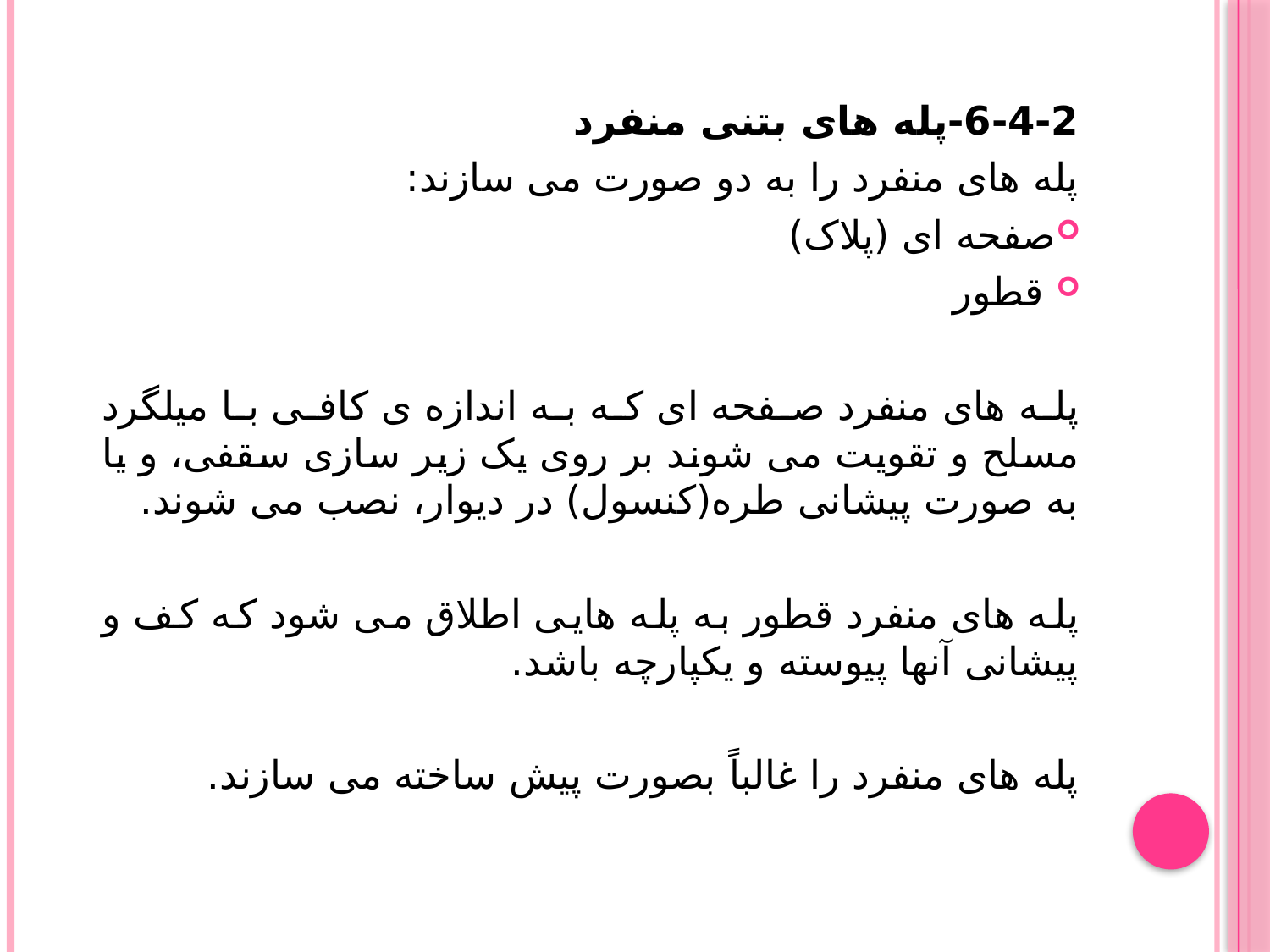

6-4-2-پله های بتنی منفرد
پله های منفرد را به دو صورت می سازند:
صفحه ای (پلاک)
 قطور

پله های منفرد صفحه ای که به اندازه ی کافی با میلگرد مسلح و تقویت می شوند بر روی یک زیر سازی سقفی، و یا به صورت پیشانی طره(کنسول) در دیوار، نصب می شوند.

پله های منفرد قطور به پله هایی اطلاق می شود که کف و پیشانی آنها پیوسته و یکپارچه باشد.

پله های منفرد را غالباً بصورت پیش ساخته می سازند.